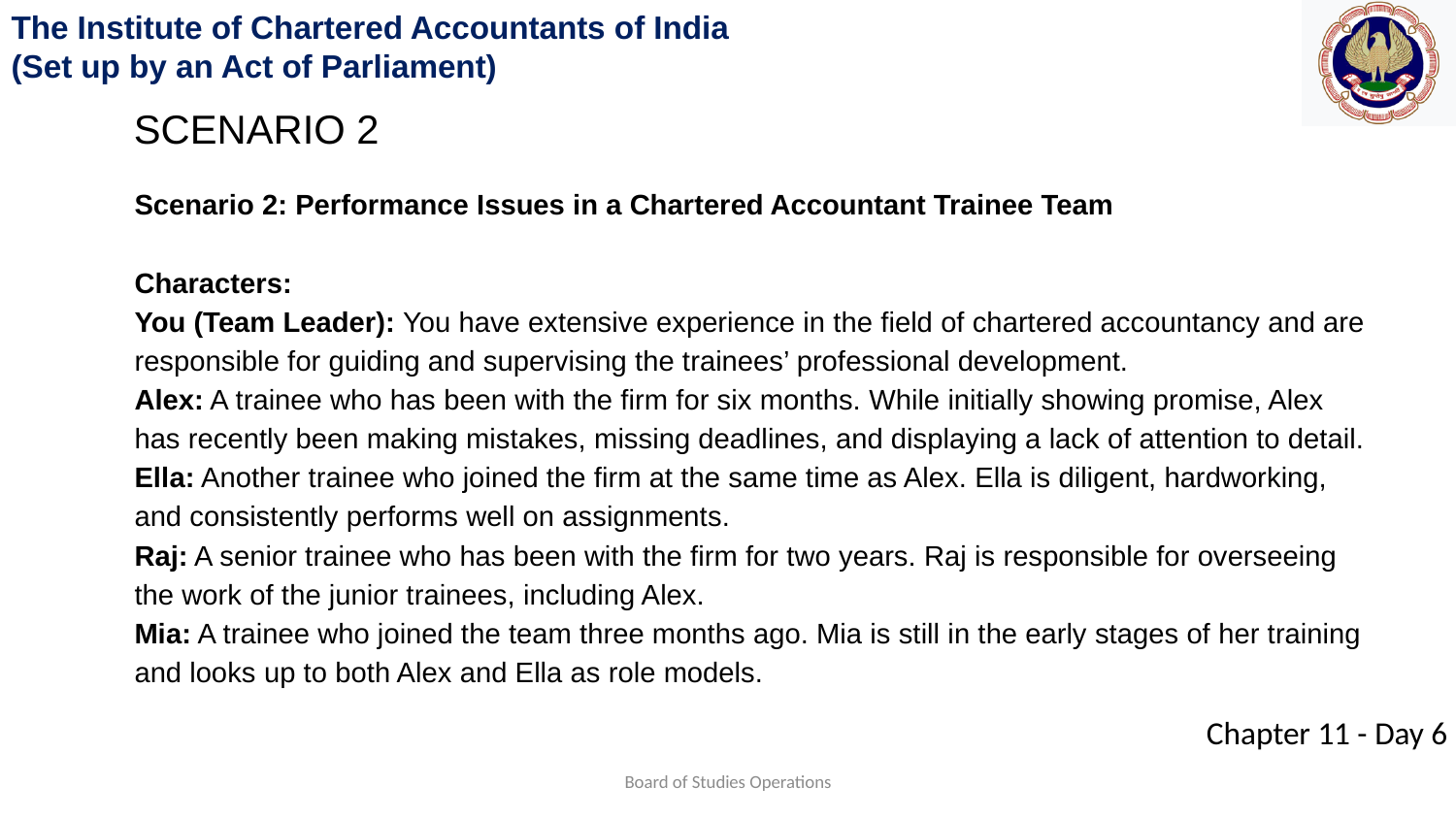

SCENARIO 2
Scenario 2: Performance Issues in a Chartered Accountant Trainee Team

Characters:
You (Team Leader): You have extensive experience in the field of chartered accountancy and are responsible for guiding and supervising the trainees’ professional development.
Alex: A trainee who has been with the firm for six months. While initially showing promise, Alex has recently been making mistakes, missing deadlines, and displaying a lack of attention to detail.
Ella: Another trainee who joined the firm at the same time as Alex. Ella is diligent, hardworking, and consistently performs well on assignments.
Raj: A senior trainee who has been with the firm for two years. Raj is responsible for overseeing the work of the junior trainees, including Alex.
Mia: A trainee who joined the team three months ago. Mia is still in the early stages of her training and looks up to both Alex and Ella as role models.
Board of Studies Operations